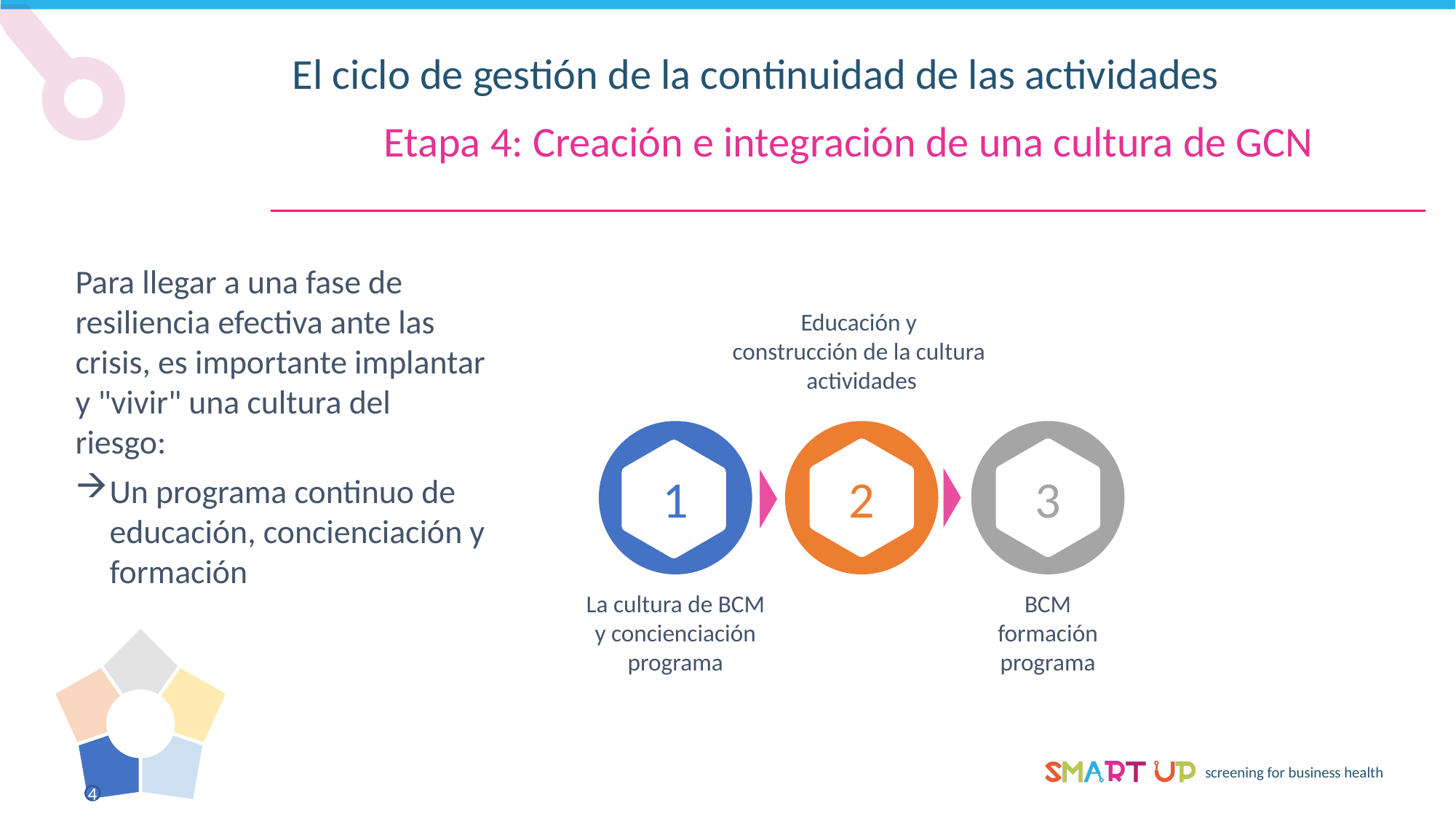

El ciclo de gestión de la continuidad de las actividades
Etapa 4: Creación e integración de una cultura de GCN
Para llegar a una fase de resiliencia efectiva ante las crisis, es importante implantar y "vivir" una cultura del riesgo:
Un programa continuo de educación, concienciación y formación

Educación y
construcción de la cultura
actividades

1
2
3

La cultura de BCM
y concienciación
programa
BCM
formación
programa

4